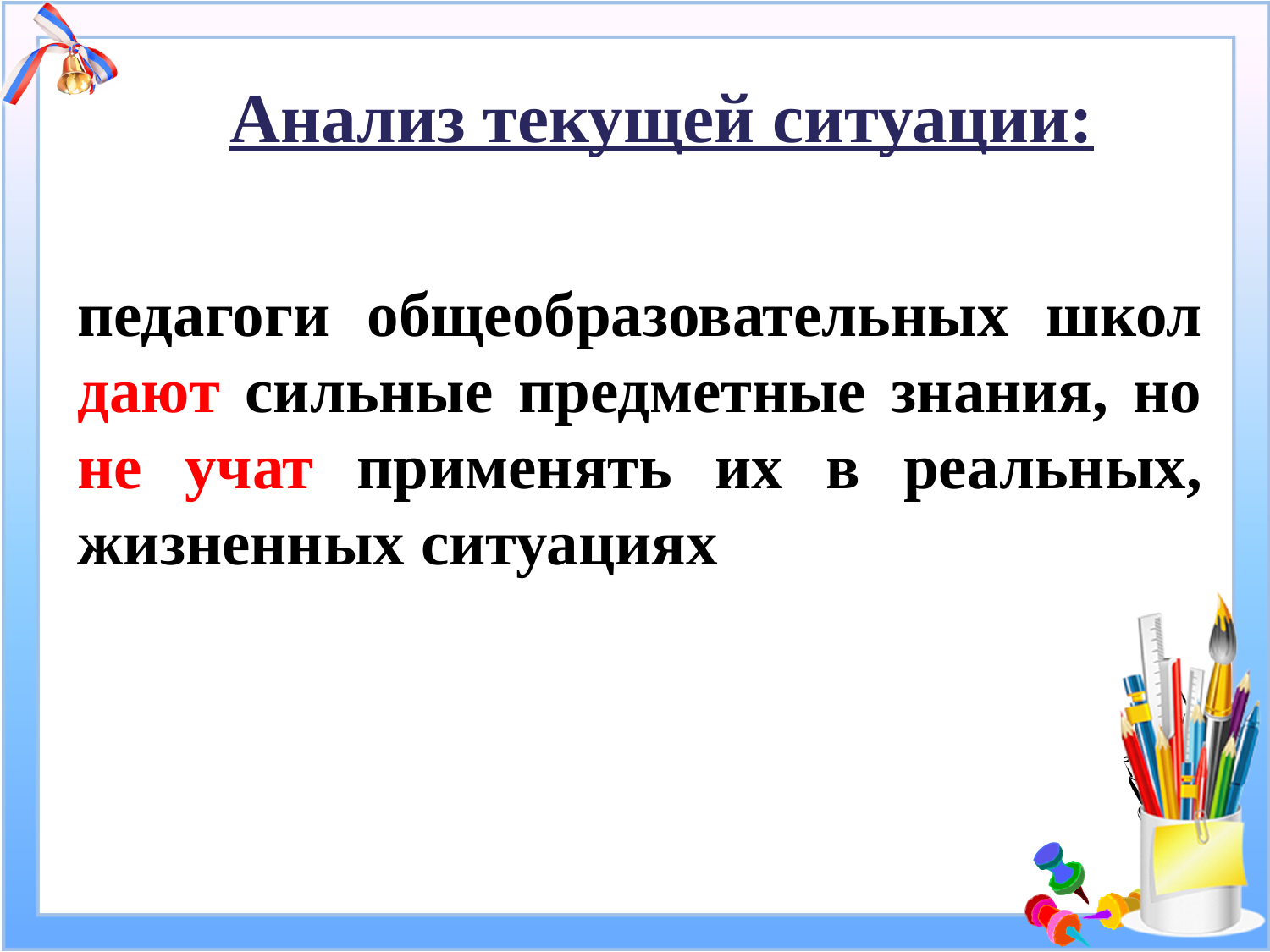

Анализ текущей ситуации:
педагоги общеобразовательных школ дают сильные предметные знания, но не учат применять их в реальных, жизненных ситуациях